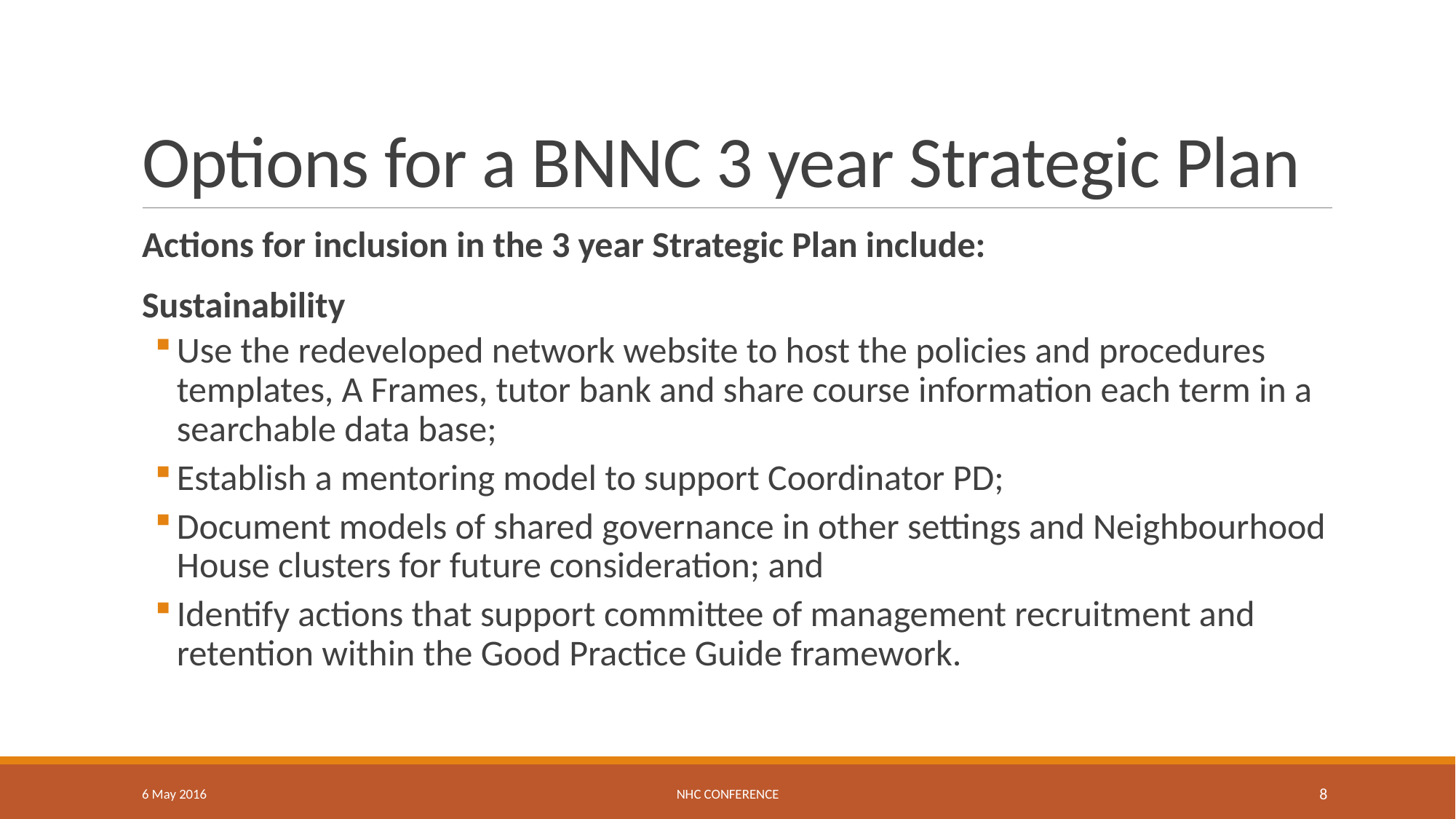

# Options for a BNNC 3 year Strategic Plan
Actions for inclusion in the 3 year Strategic Plan include:
Sustainability
Use the redeveloped network website to host the policies and procedures templates, A Frames, tutor bank and share course information each term in a searchable data base;
Establish a mentoring model to support Coordinator PD;
Document models of shared governance in other settings and Neighbourhood House clusters for future consideration; and
Identify actions that support committee of management recruitment and retention within the Good Practice Guide framework.

6 May 2016
NHC Conference
8